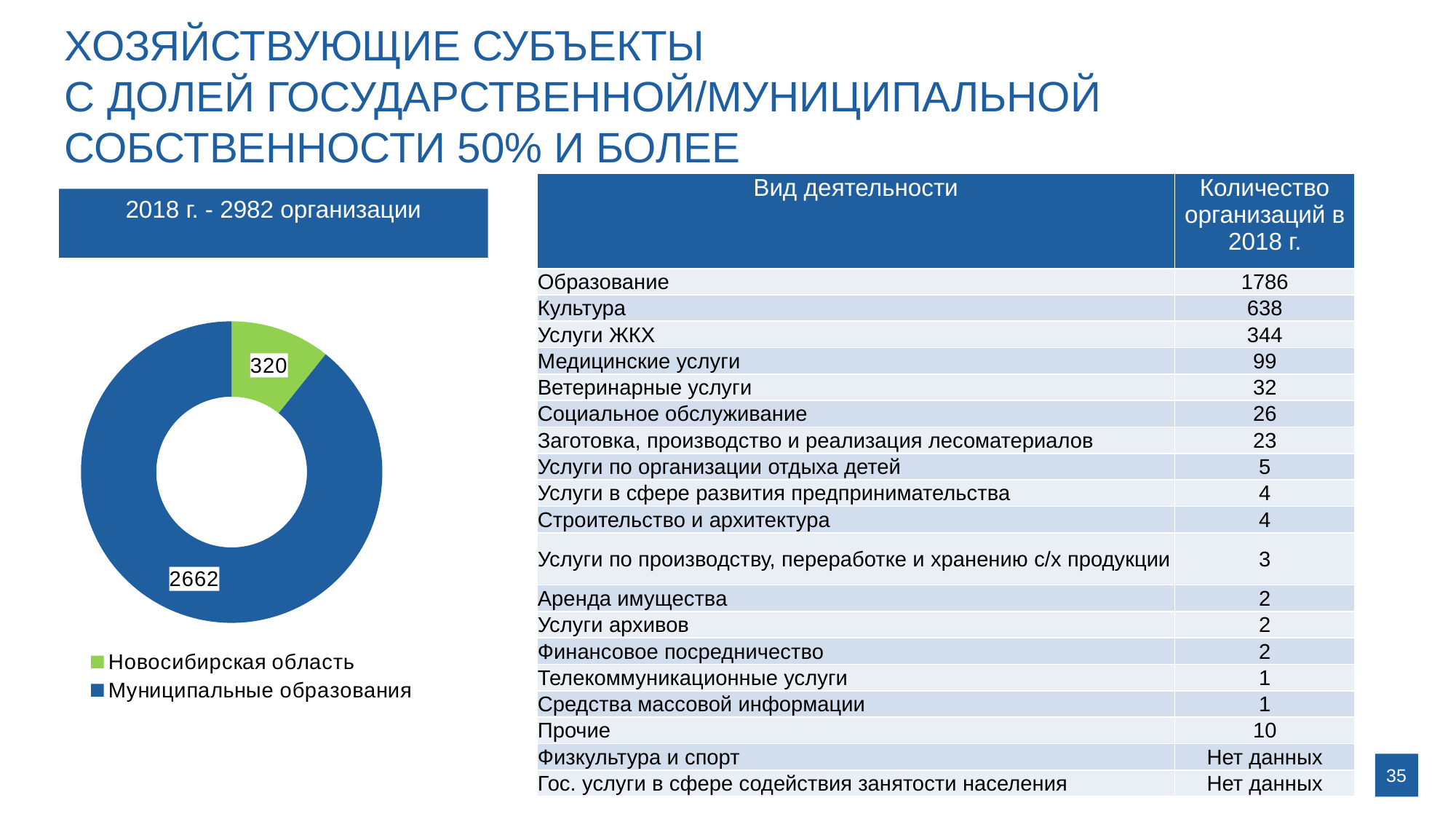

ХОЗЯЙСТВУЮЩИЕ СУБЪЕКТЫ
С ДОЛЕЙ ГОСУДАРСТВЕННОЙ/МУНИЦИПАЛЬНОЙ СОБСТВЕННОСТИ 50% И БОЛЕЕ
| Вид деятельности | Количество организаций в 2018 г. |
| --- | --- |
| Образование | 1786 |
| Культура | 638 |
| Услуги ЖКХ | 344 |
| Медицинские услуги | 99 |
| Ветеринарные услуги | 32 |
| Социальное обслуживание | 26 |
| Заготовка, производство и реализация лесоматериалов | 23 |
| Услуги по организации отдыха детей | 5 |
| Услуги в сфере развития предпринимательства | 4 |
| Строительство и архитектура | 4 |
| Услуги по производству, переработке и хранению с/х продукции | 3 |
| Аренда имущества | 2 |
| Услуги архивов | 2 |
| Финансовое посредничество | 2 |
| Телекоммуникационные услуги | 1 |
| Средства массовой информации | 1 |
| Прочие | 10 |
| Физкультура и спорт | Нет данных |
| Гос. услуги в сфере содействия занятости населения | Нет данных |
2018 г. - 2982 организации

### Chart

| Category |  |
|---|---|
| Новосибирская область | 320.0 |
| Муниципальные образования | 2662.0 |
35